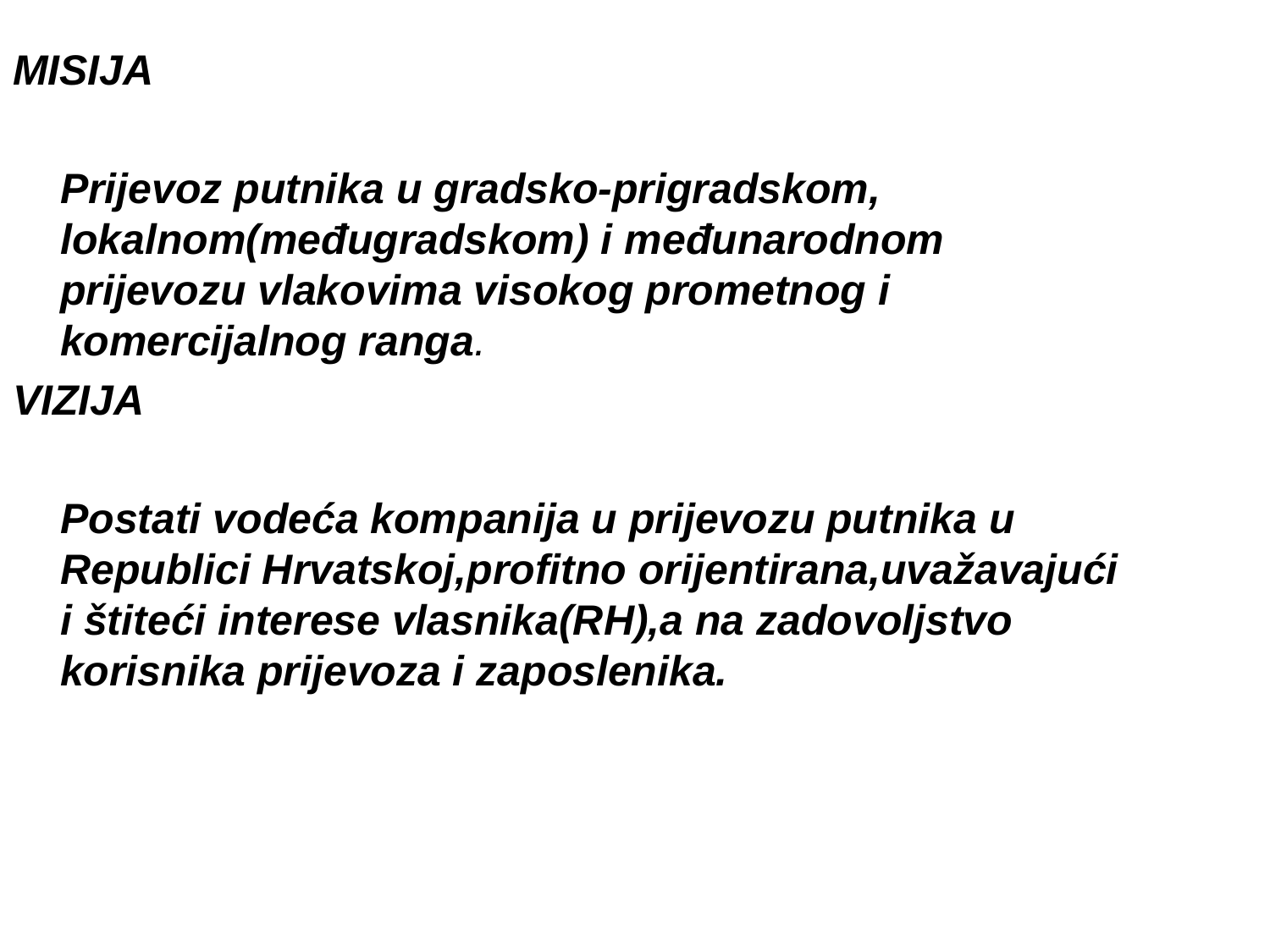

MISIJA

    Prijevoz putnika u gradsko-prigradskom, lokalnom(međugradskom) i međunarodnom prijevozu vlakovima visokog prometnog i komercijalnog ranga.
VIZIJA

	Postati vodeća kompanija u prijevozu putnika u Republici Hrvatskoj,profitno orijentirana,uvažavajući i štiteći interese vlasnika(RH),a na zadovoljstvo korisnika prijevoza i zaposlenika.